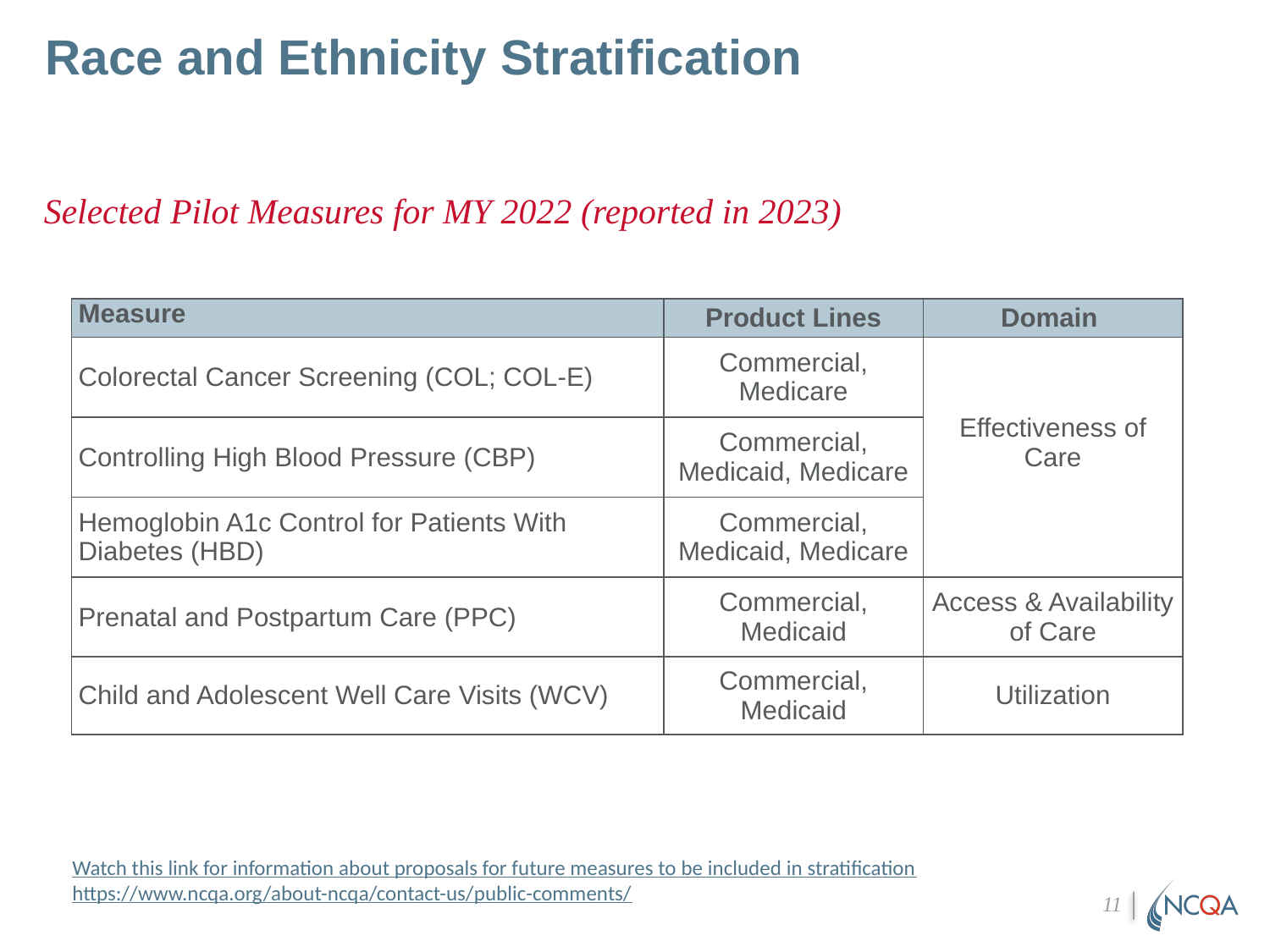

# Race and Ethnicity Stratification
Selected Pilot Measures for MY 2022 (reported in 2023)
| Measure | Product Lines | Domain |
| --- | --- | --- |
| Colorectal Cancer Screening (COL; COL-E) | Commercial, Medicare | Effectiveness of Care |
| Controlling High Blood Pressure (CBP) | Commercial, Medicaid, Medicare |  |
| Hemoglobin A1c Control for Patients With Diabetes (HBD) | Commercial, Medicaid, Medicare |  |
| Prenatal and Postpartum Care (PPC) | Commercial, Medicaid | Access & Availability of Care |
| Child and Adolescent Well Care Visits (WCV) | Commercial, Medicaid | Utilization |
Watch this link for information about proposals for future measures to be included in stratification
https://www.ncqa.org/about-ncqa/contact-us/public-comments/
11